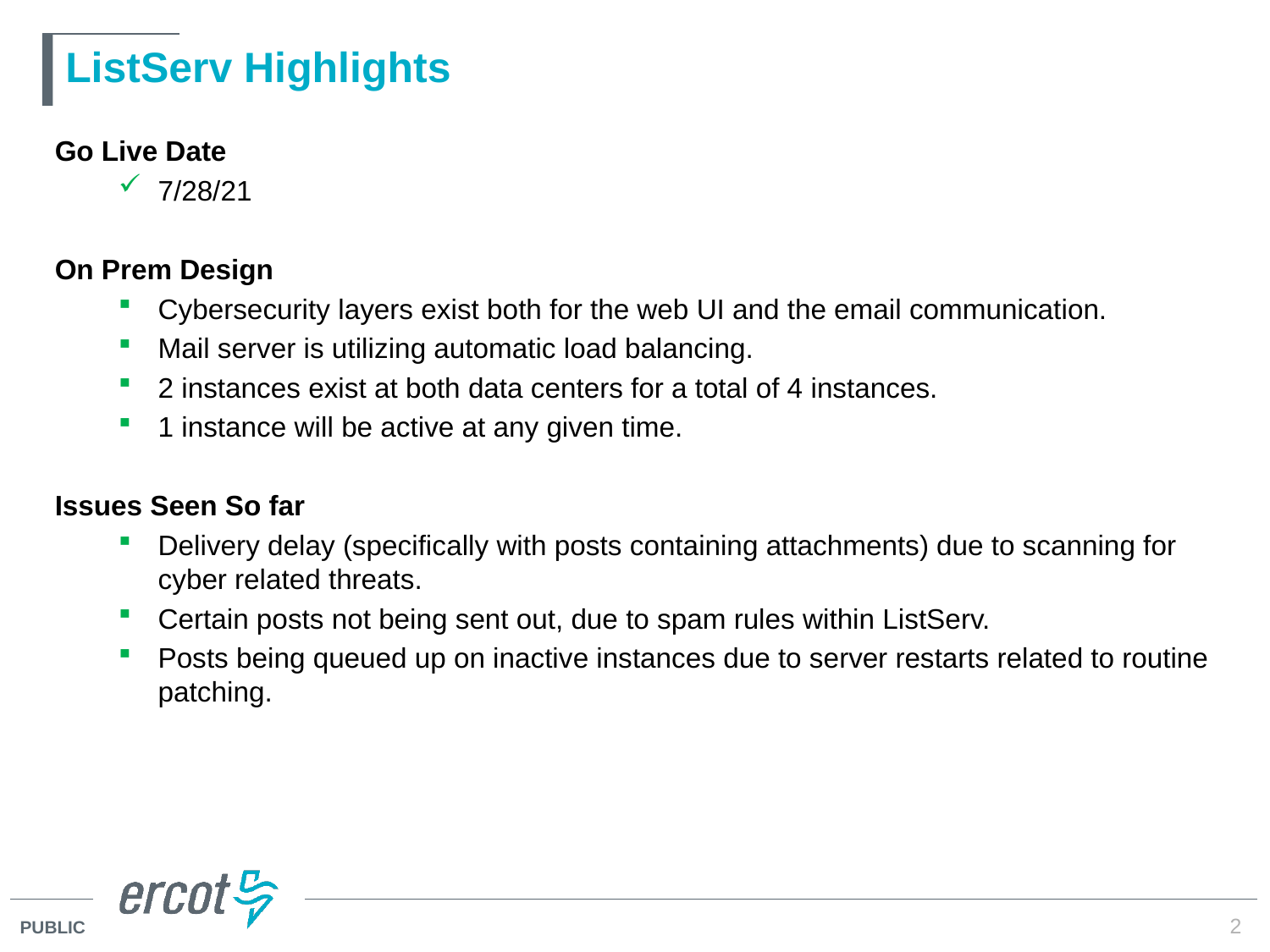

# ListServ Highlights
Go Live Date
7/28/21

On Prem Design
Cybersecurity layers exist both for the web UI and the email communication.
Mail server is utilizing automatic load balancing.
2 instances exist at both data centers for a total of 4 instances.
1 instance will be active at any given time.

Issues Seen So far
Delivery delay (specifically with posts containing attachments) due to scanning for cyber related threats.
Certain posts not being sent out, due to spam rules within ListServ.
Posts being queued up on inactive instances due to server restarts related to routine patching.

2